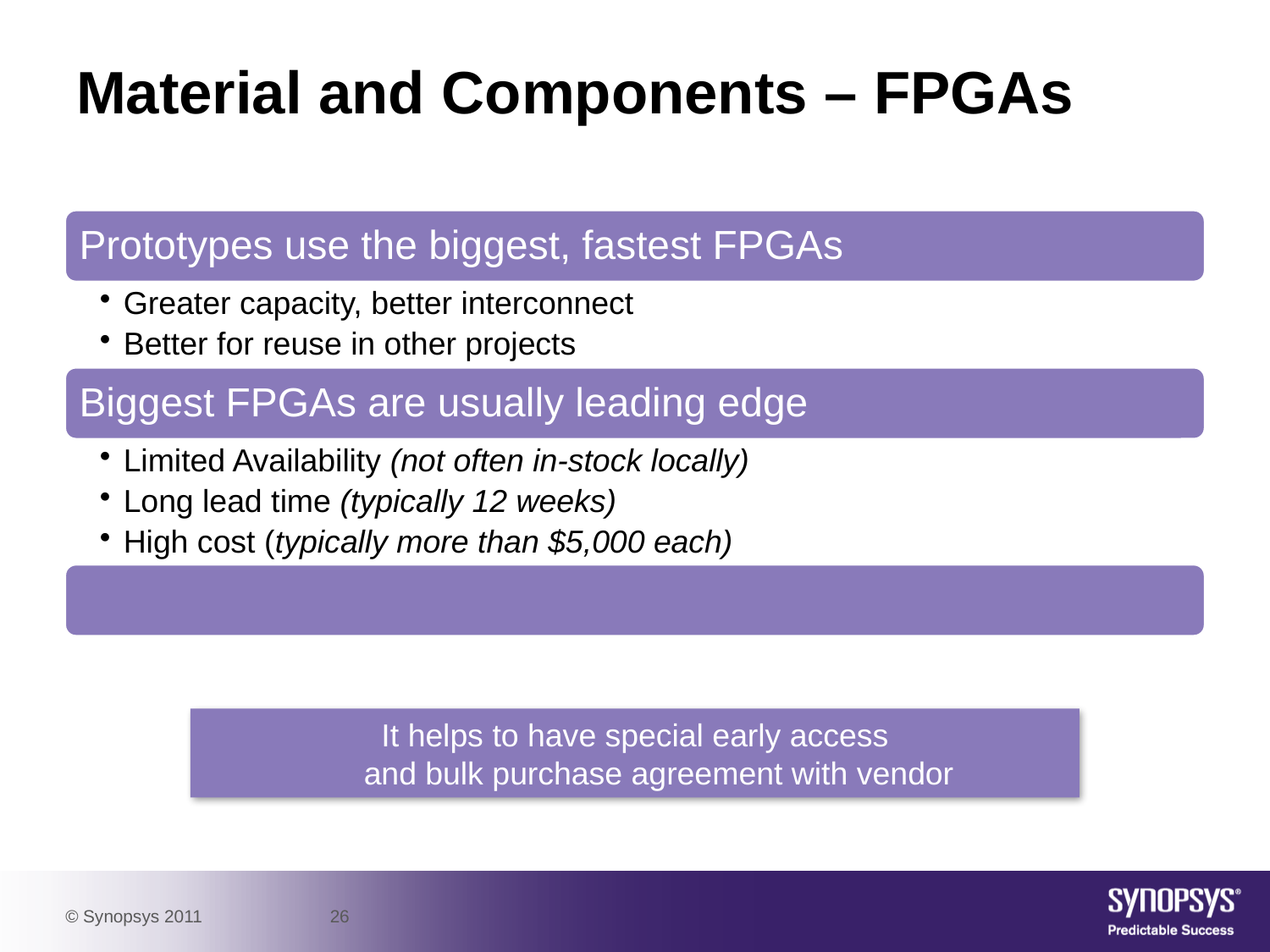

# Material and Components – FPGAs
Prototypes use the biggest, fastest FPGAs
Greater capacity, better interconnect
Better for reuse in other projects
Biggest FPGAs are usually leading edge
Limited Availability (not often in-stock locally)
Long lead time (typically 12 weeks)
High cost (typically more than $5,000 each)

It helps to have special early access
and bulk purchase agreement with vendor